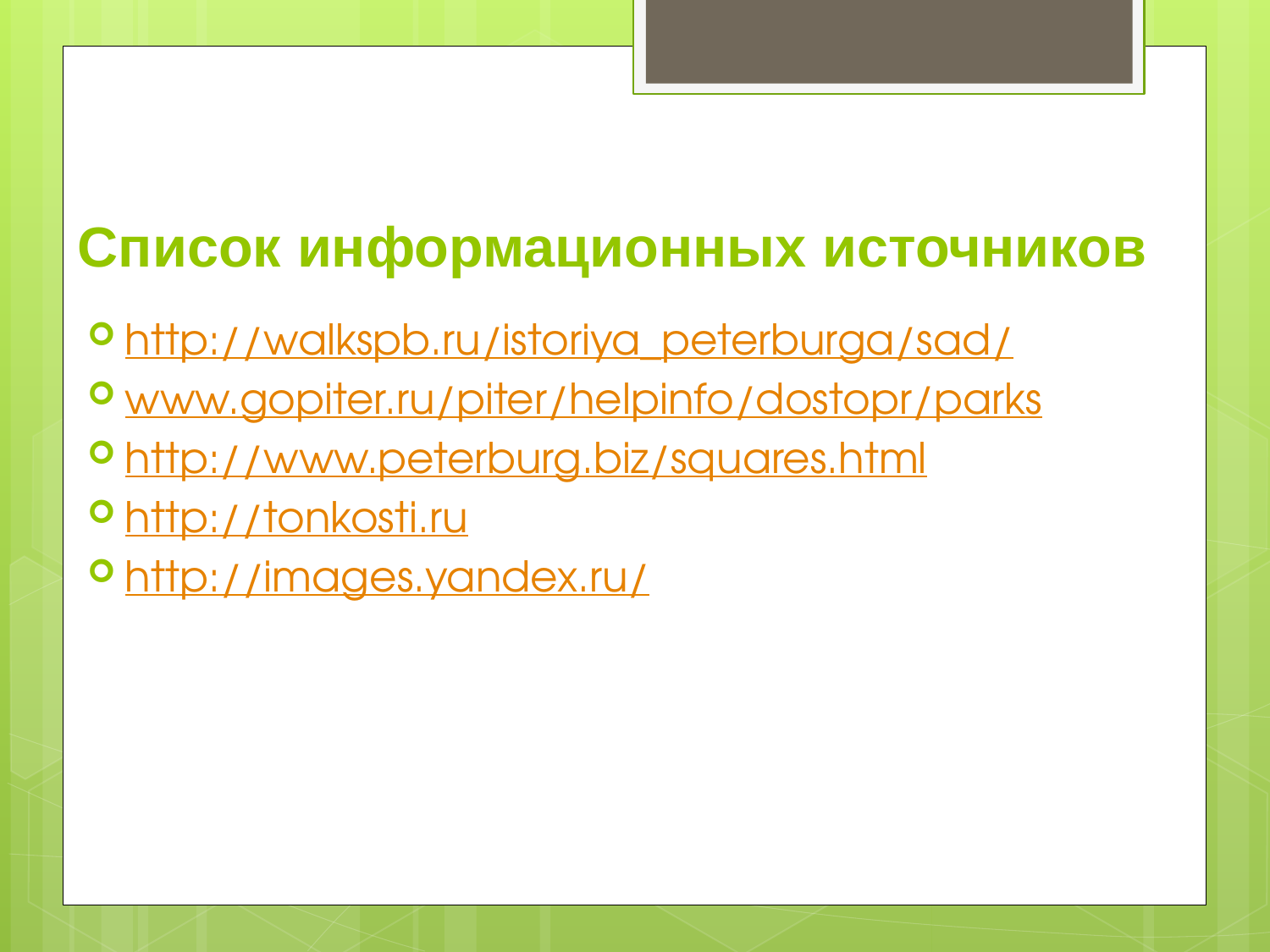

# Список информационных источников
http://walkspb.ru/istoriya_peterburga/sad/
www.gopiter.ru/piter/helpinfo/dostopr/parks
http://www.peterburg.biz/squares.html
http://tonkosti.ru
http://images.yandex.ru/